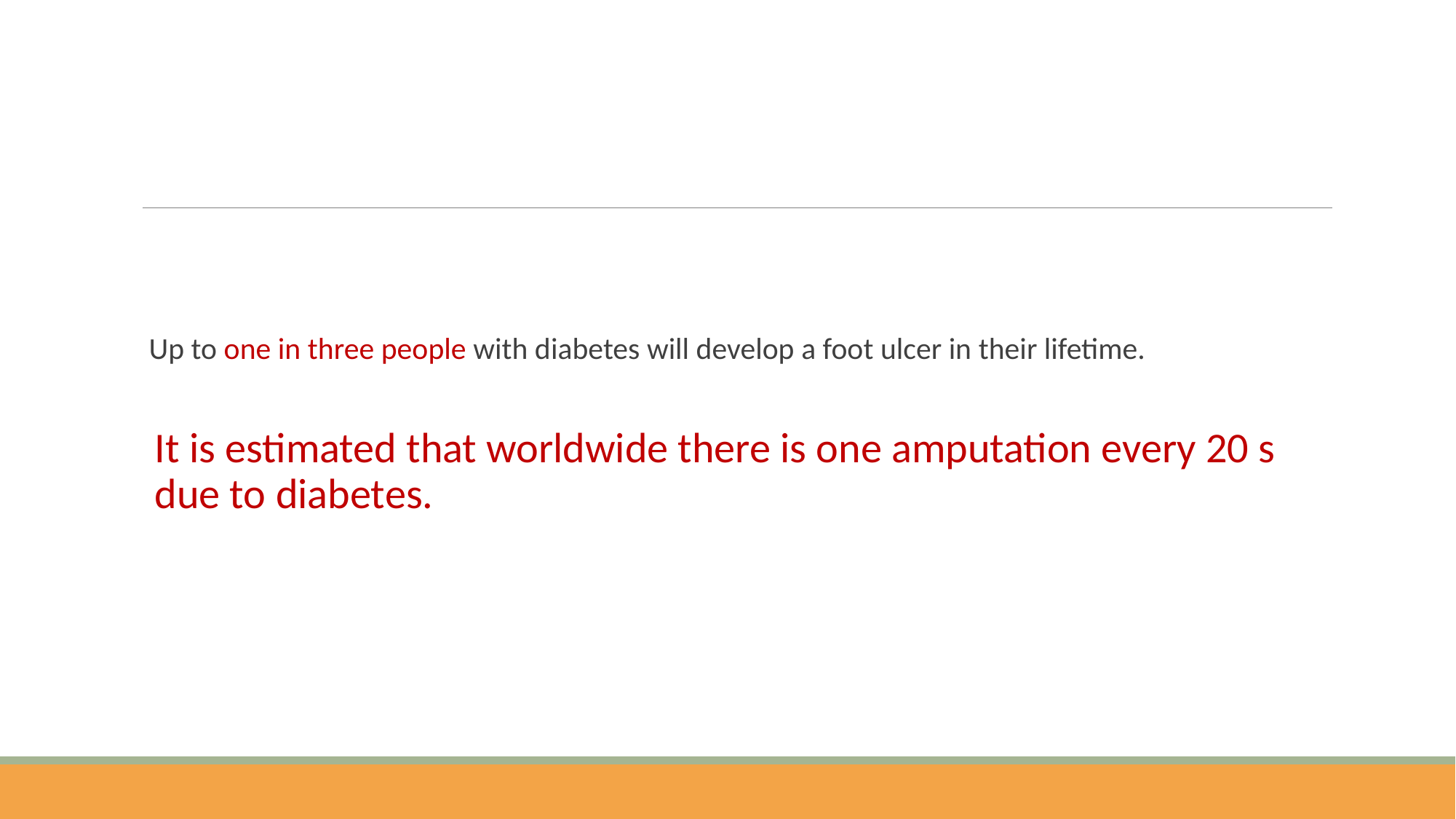

Up to one in three people with diabetes will develop a foot ulcer in their lifetime.

It is estimated that worldwide there is one amputation every 20 s due to diabetes.